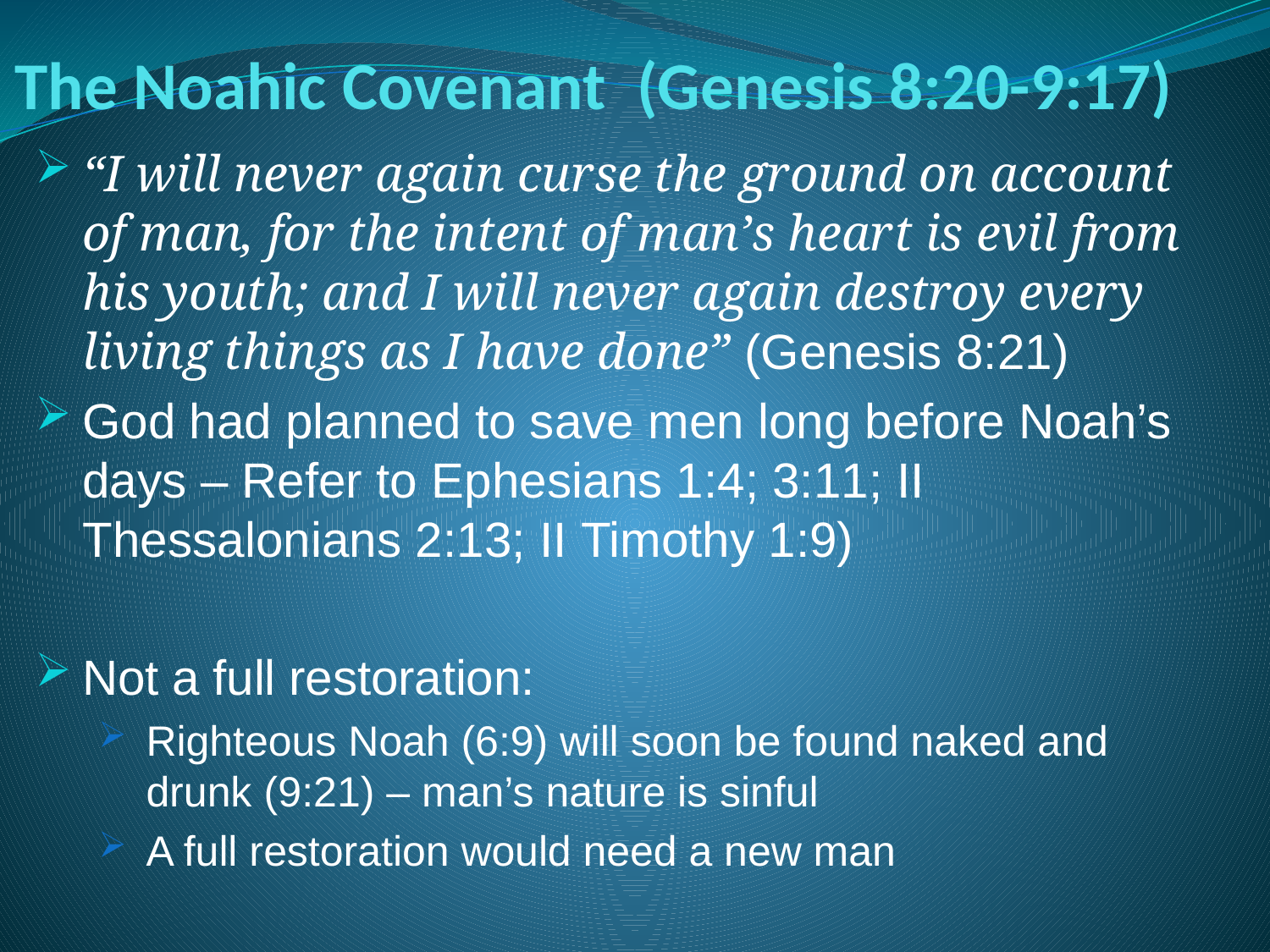

# The Noahic Covenant ­ (Genesis 8:20­-9:17)
“I will never again curse the ground on account of man, for the intent of man’s heart is evil from his youth; and I will never again destroy every living things as I have done” (Genesis 8:21)
God had planned to save men long before Noah’s days – Refer to Ephesians 1:4; 3:11; II Thessalonians 2:13; II Timothy 1:9)

Not a full restoration:
Righteous Noah (6:9) will soon be found naked and drunk (9:21) – man’s nature is sinful
A full restoration would need a new man